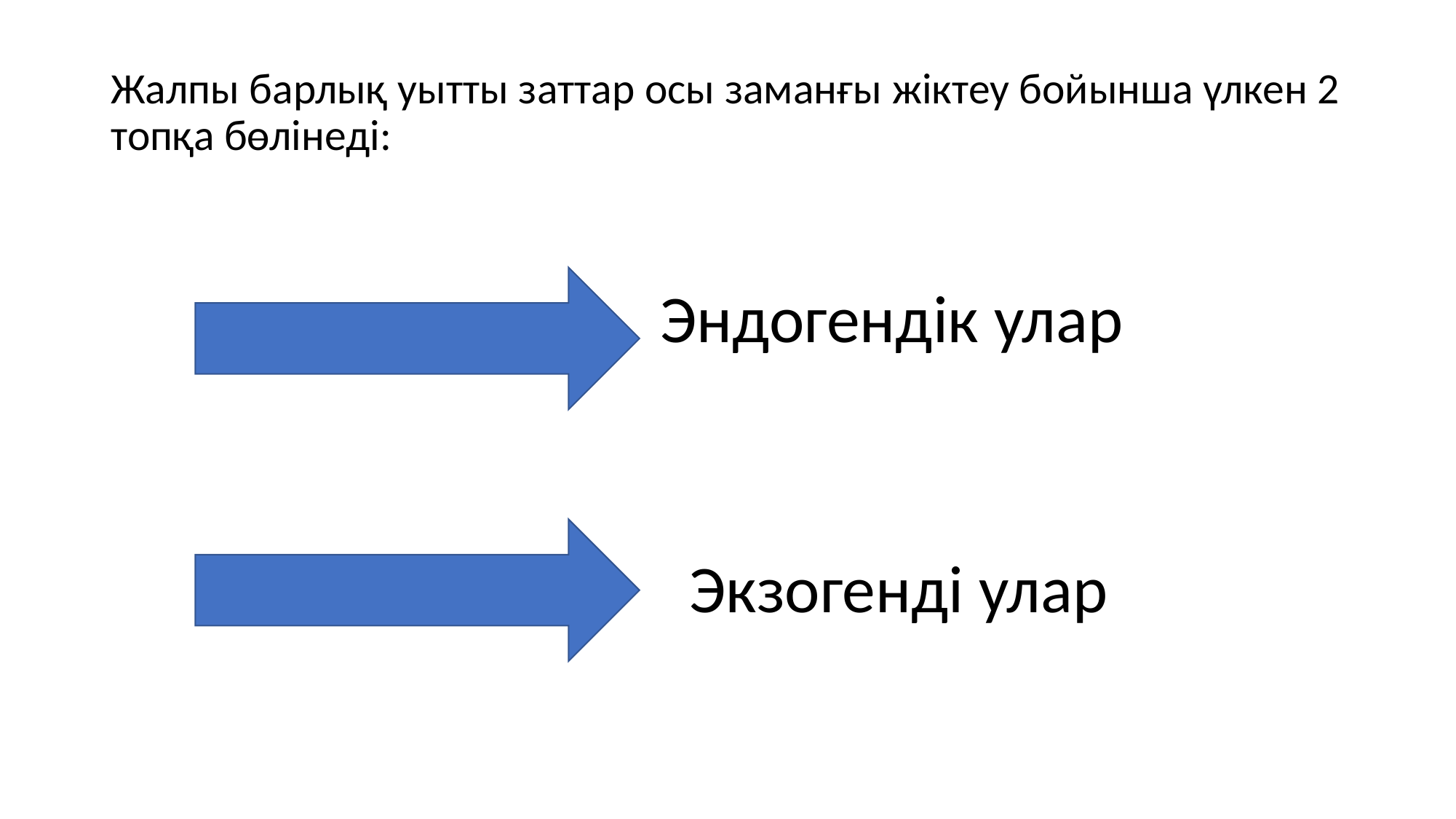

# Жалпы барлық уытты заттар осы заманғы жіктеу бойынша үлкен 2 топқа бөлінеді:

                                                         Эндогендік улар

                                                            Экзогенді улар